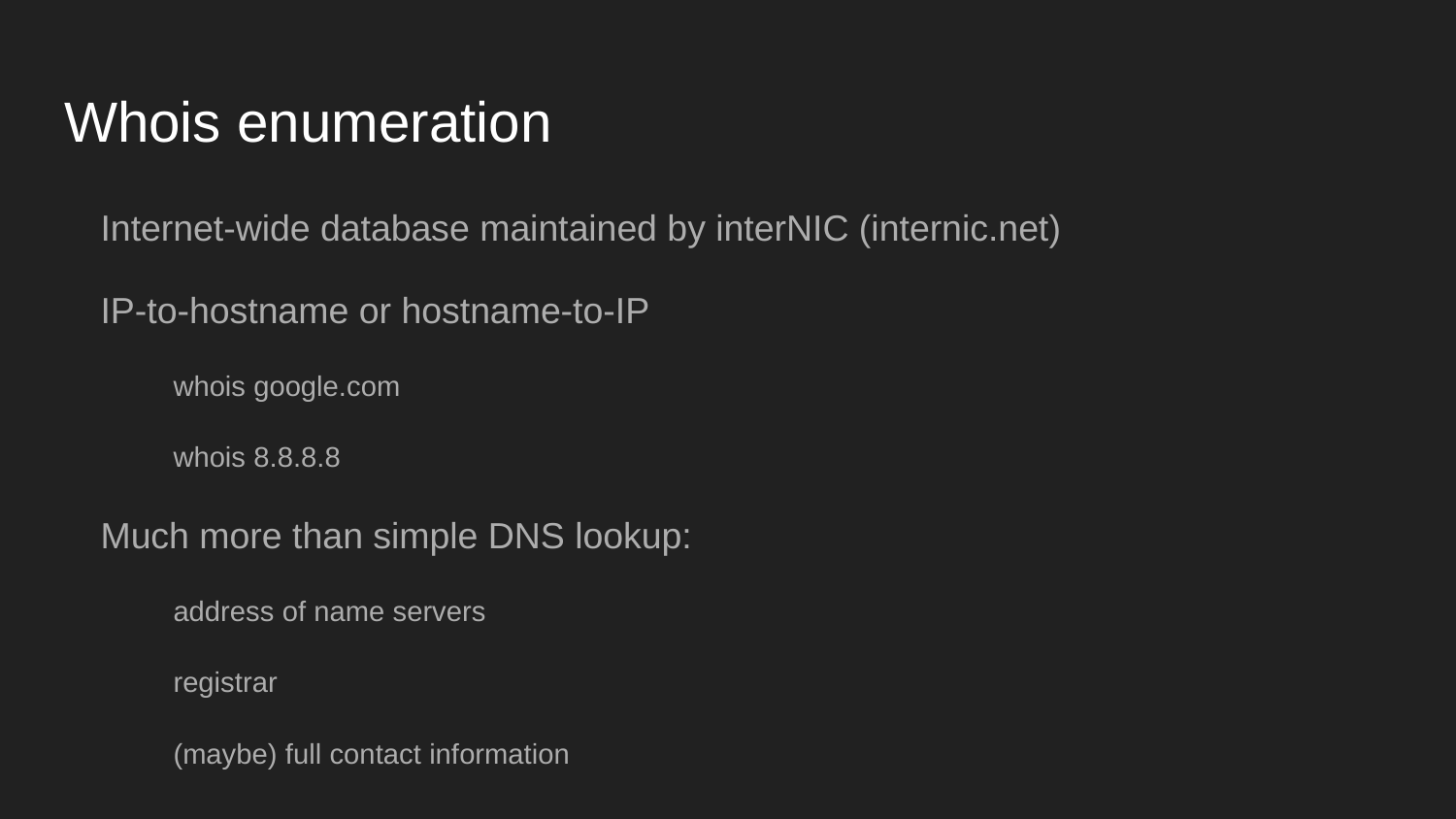

# Whois enumeration
Internet-wide database maintained by interNIC (internic.net)
IP-to-hostname or hostname-to-IP
whois google.com
whois 8.8.8.8
Much more than simple DNS lookup:
address of name servers
registrar
(maybe) full contact information